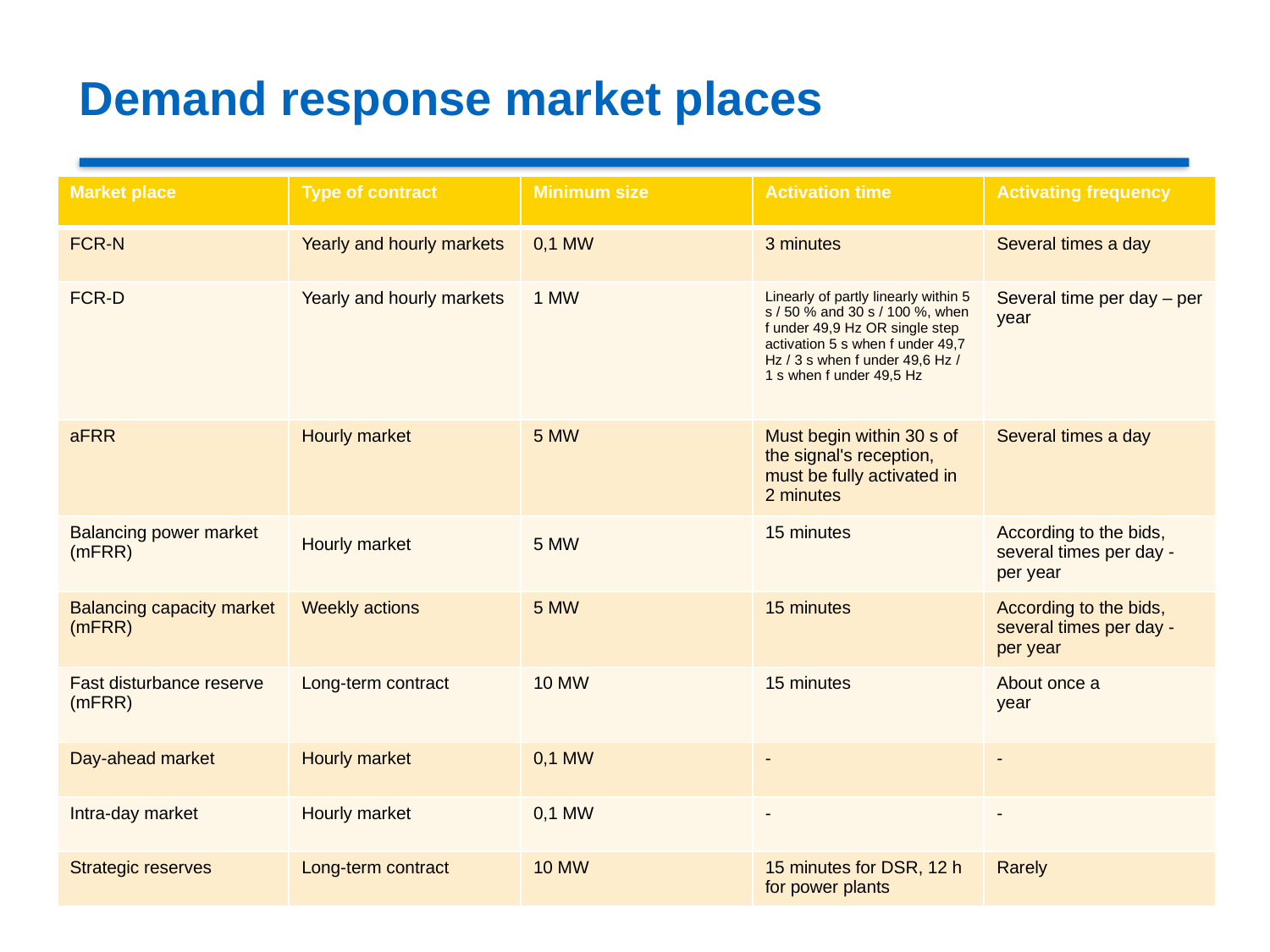

# Demand response market places
| Market place | Type of contract | Minimum size | Activation time | Activating frequency |
| --- | --- | --- | --- | --- |
| FCR-N | Yearly and hourly markets | 0,1 MW | 3 minutes | Several times a day |
| FCR-D | Yearly and hourly markets | 1 MW | Linearly of partly linearly within 5 s / 50 % and 30 s / 100 %, when f under 49,9 Hz OR single step activation 5 s when f under 49,7 Hz / 3 s when f under 49,6 Hz / 1 s when f under 49,5 Hz | Several time per day – per year |
| aFRR | Hourly market | 5 MW | Must begin within 30 s of the signal's reception, must be fully activated in 2 minutes | Several times a day |
| Balancing power market (mFRR) | Hourly market ​ | 5 MW​ ​ | 15 min​utes ​ | According to the bids, several times per day - per year |
| Balancing capacity market (mFRR) | Weekly actions ​ | 5 MW​ ​ | 15 min​utes ​ | According to the bids, several times per day - per year |
| Fast disturbance reserve (mFRR) | Long-term contract | 10 MW | 15 min​utes | About once a year |
| Day-ahead market | Hourly market | 0,1 MW | - | - |
| Intra-day market | Hourly market | 0,1 MW | - | - |
| Strategic reserves | Long-term contract ​ | 10 MW | 15 min​utes for DSR, 12 h for power plants | Rarely |

07.02.2018
Page 4